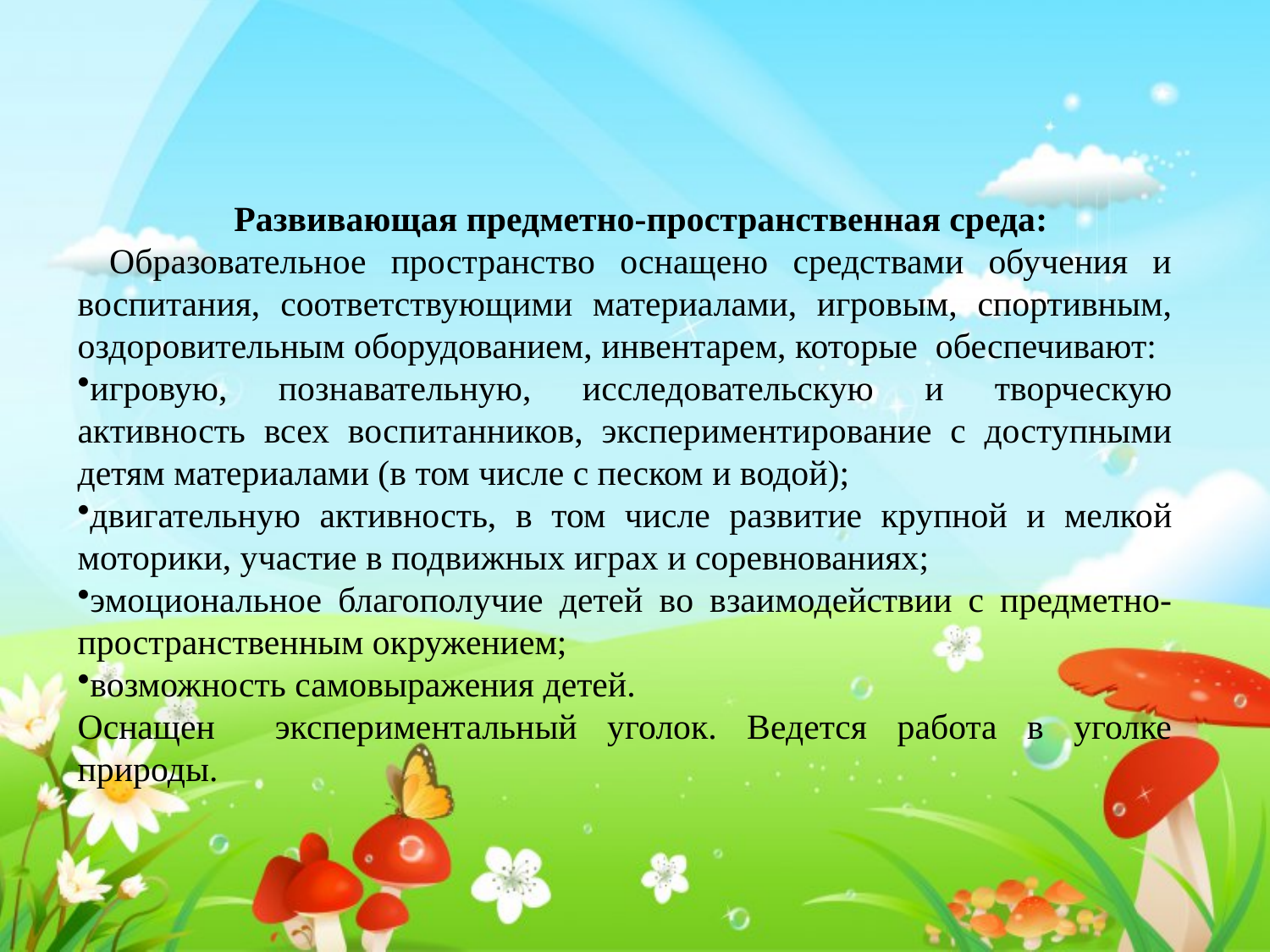

Развивающая предметно-пространственная среда:
Образовательное пространство оснащено средствами обучения и воспитания, соответствующими материалами, игровым, спортивным, оздоровительным оборудованием, инвентарем, которые  обеспечивают:
игровую, познавательную, исследовательскую и творческую активность всех воспитанников, экспериментирование с доступными детям материалами (в том числе с песком и водой);
двигательную активность, в том числе развитие крупной и мелкой моторики, участие в подвижных играх и соревнованиях;
эмоциональное благополучие детей во взаимодействии с предметно-пространственным окружением;
возможность самовыражения детей.
Оснащен  экспериментальный уголок. Ведется работа в уголке природы.